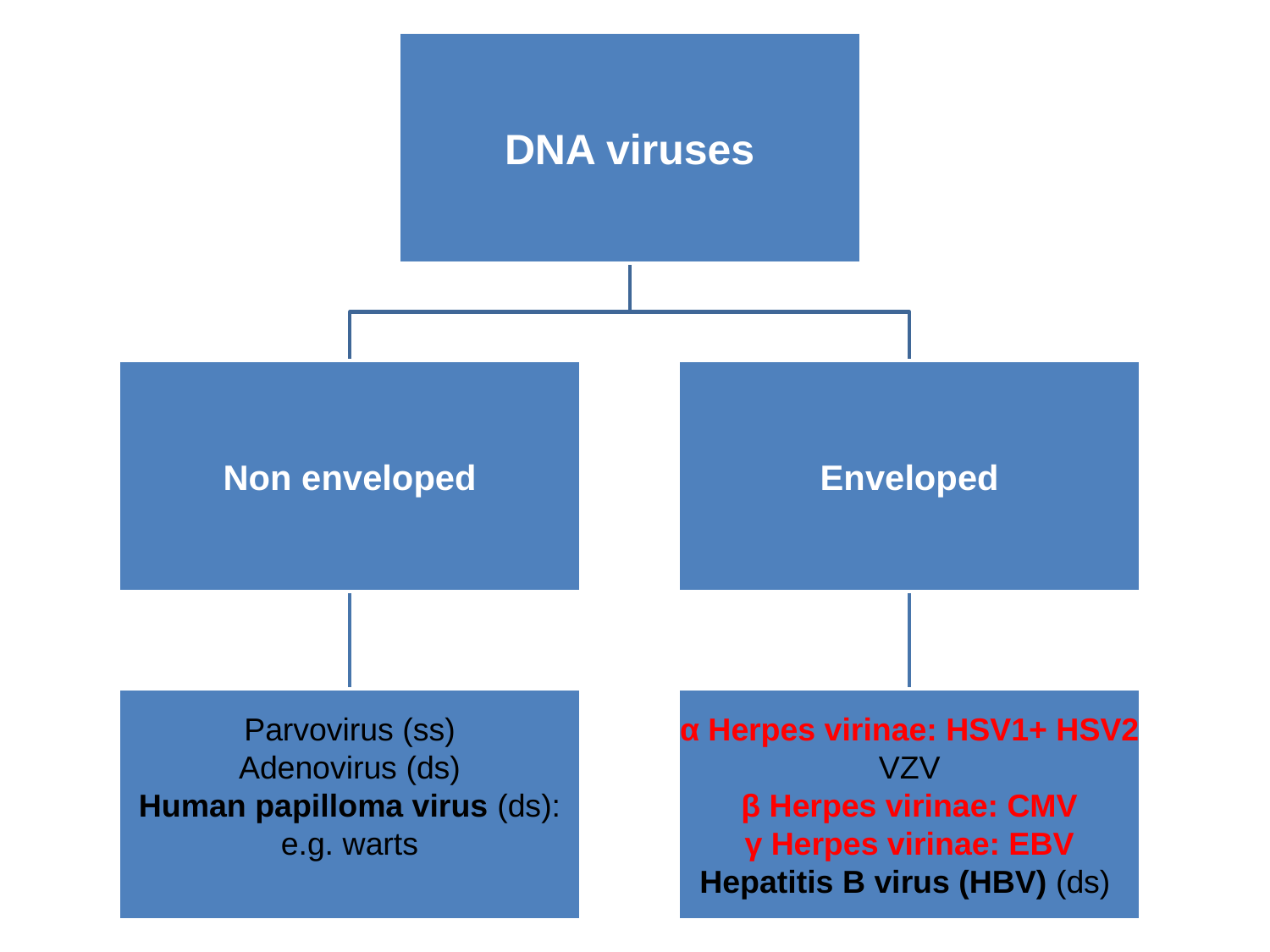

DNA viruses
Non enveloped
Parvovirus (ss)
Adenovirus (ds)
Human papilloma virus (ds):
e.g. warts

Enveloped
α Herpes virinae: HSV1+ HSV2
VZV
β Herpes virinae: CMV
γ Herpes virinae: EBV
Hepatitis B virus (HBV) (ds)